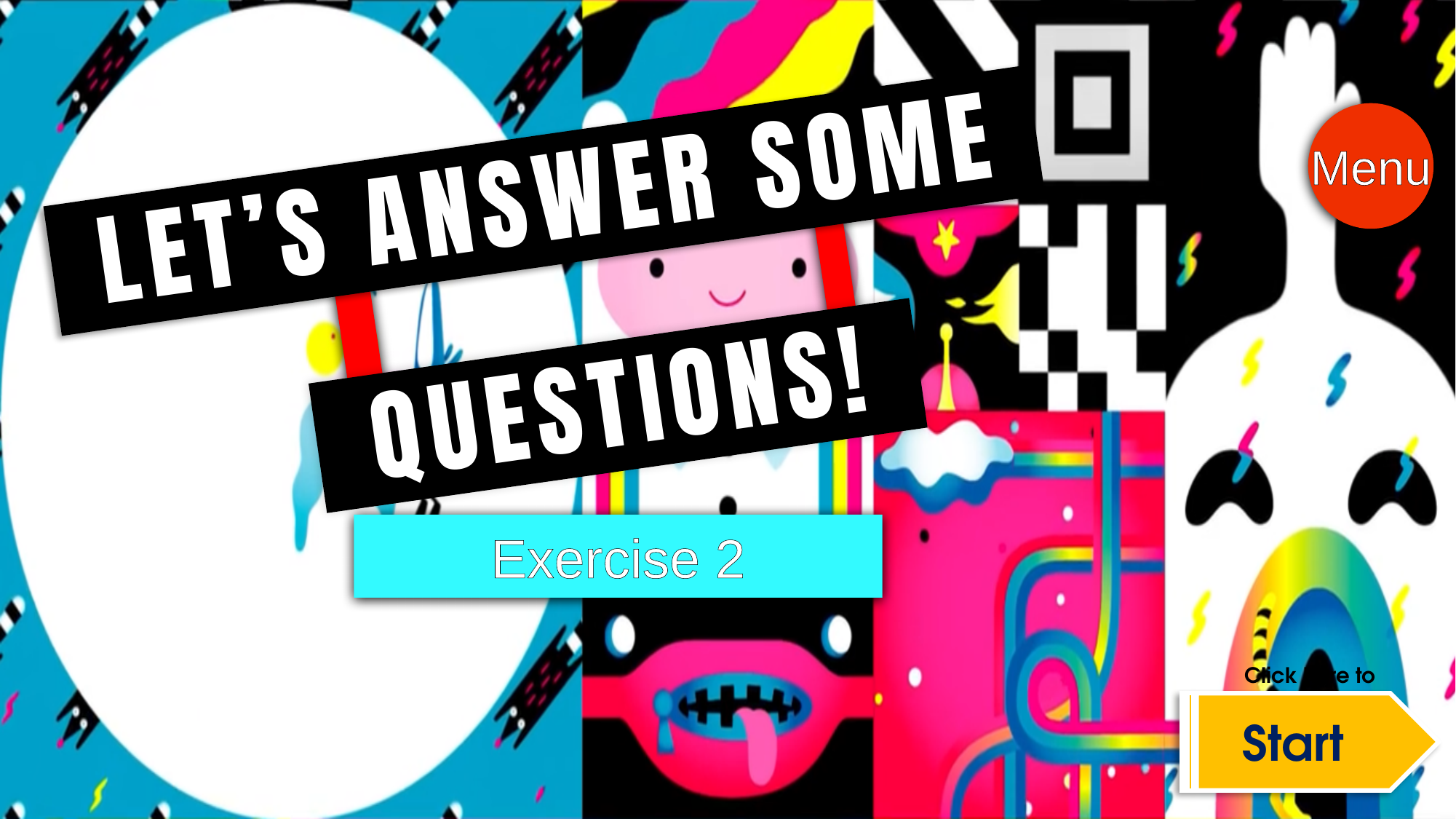

Menu
LET’S ANSWER SOME

QUESTIONS!
Exercise 2
Click here to
Start